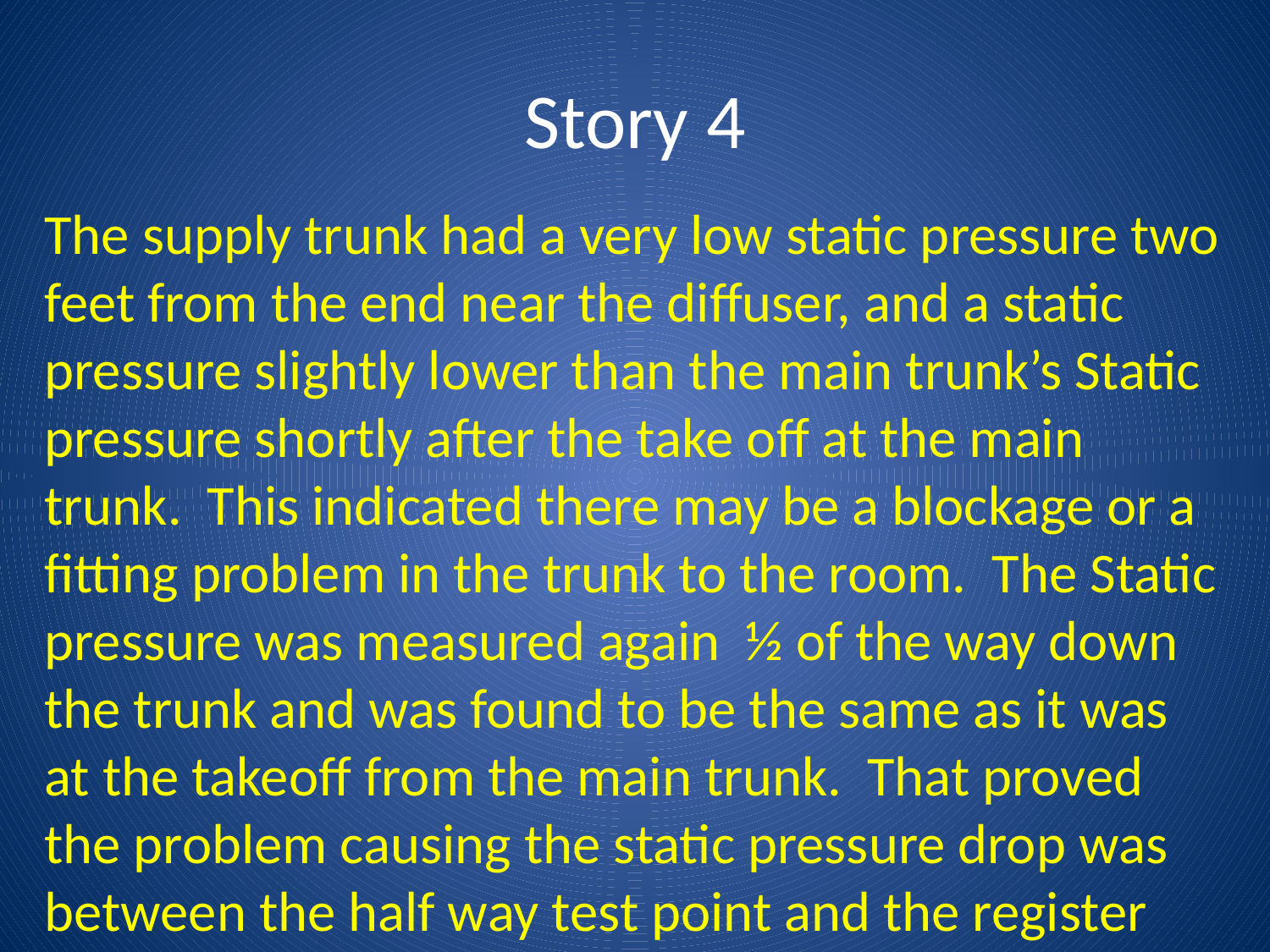

# Story 4
The supply trunk had a very low static pressure two feet from the end near the diffuser, and a static pressure slightly lower than the main trunk’s Static pressure shortly after the take off at the main trunk.  This indicated there may be a blockage or a fitting problem in the trunk to the room.  The Static pressure was measured again  ½ of the way down the trunk and was found to be the same as it was at the takeoff from the main trunk.  That proved the problem causing the static pressure drop was between the half way test point and the register